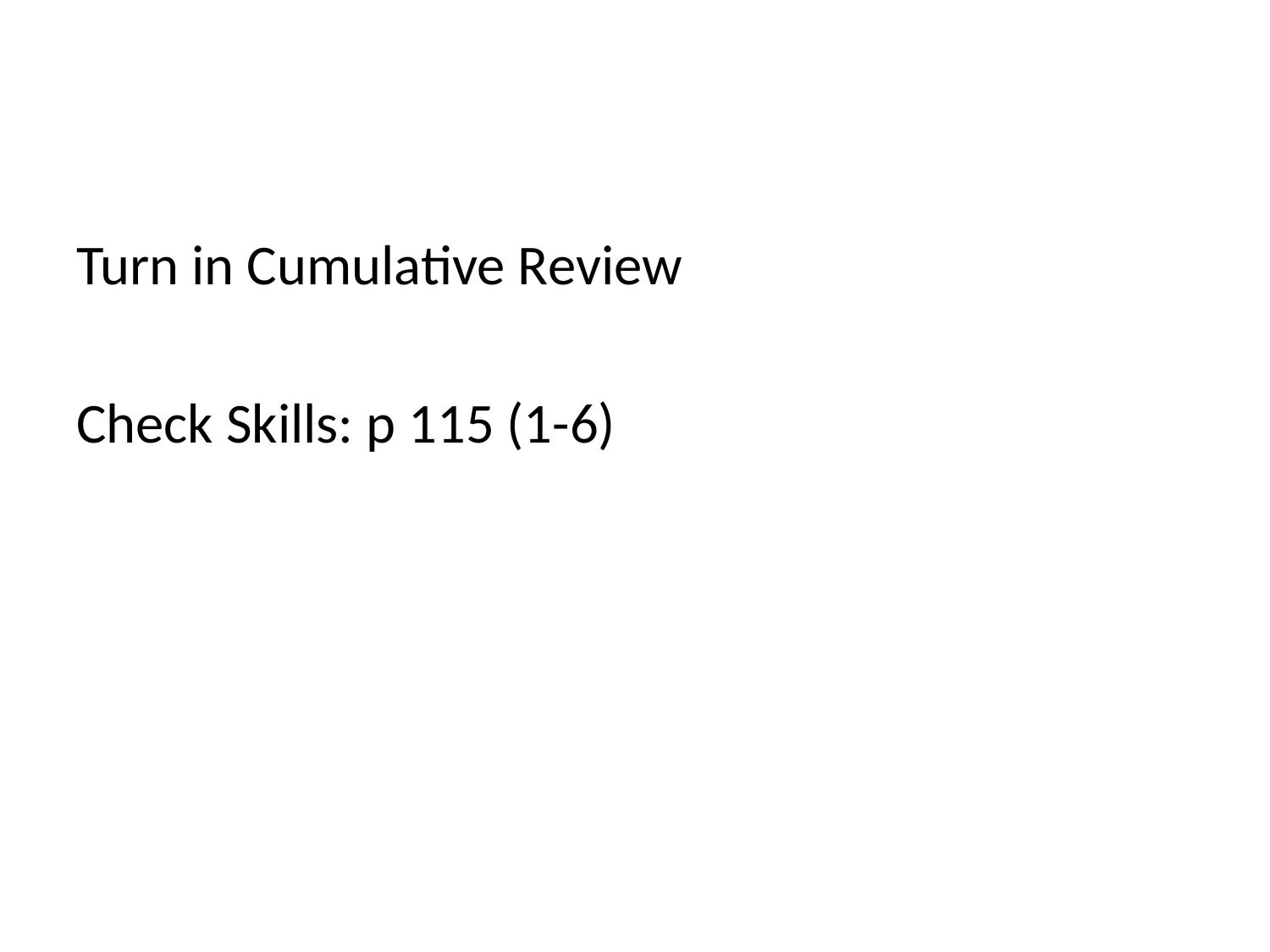

#
Turn in Cumulative Review

Check Skills: p 115 (1-6)